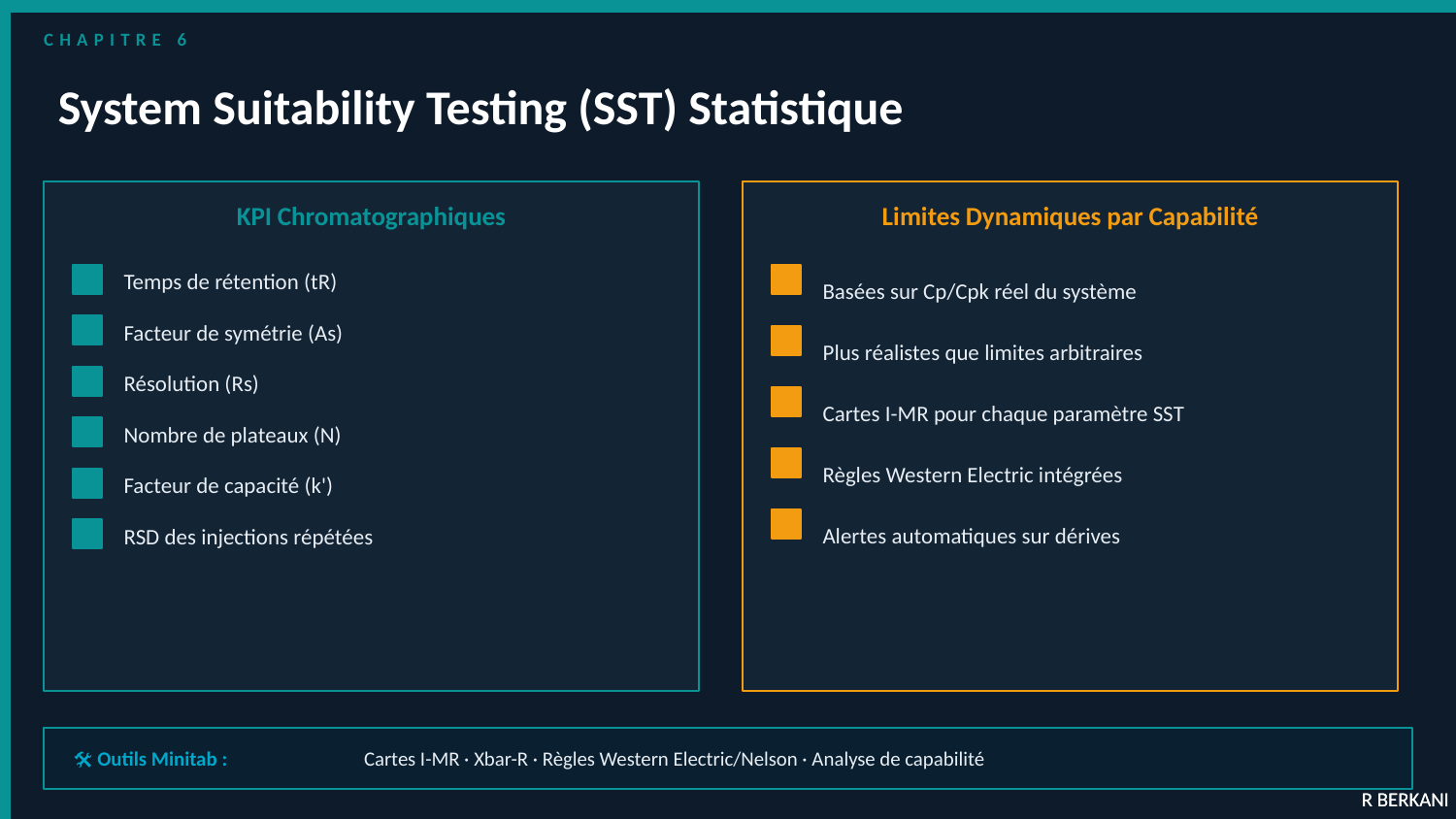

CHAPITRE 6
System Suitability Testing (SST) Statistique

KPI Chromatographiques

Limites Dynamiques par Capabilité
Temps de rétention (tR)
Basées sur Cp/Cpk réel du système

Facteur de symétrie (As)

Plus réalistes que limites arbitraires

Résolution (Rs)

Cartes I-MR pour chaque paramètre SST

Nombre de plateaux (N)

Règles Western Electric intégrées

Facteur de capacité (k')

Alertes automatiques sur dérives

RSD des injections répétées

🛠 Outils Minitab :
Cartes I-MR · Xbar-R · Règles Western Electric/Nelson · Analyse de capabilité